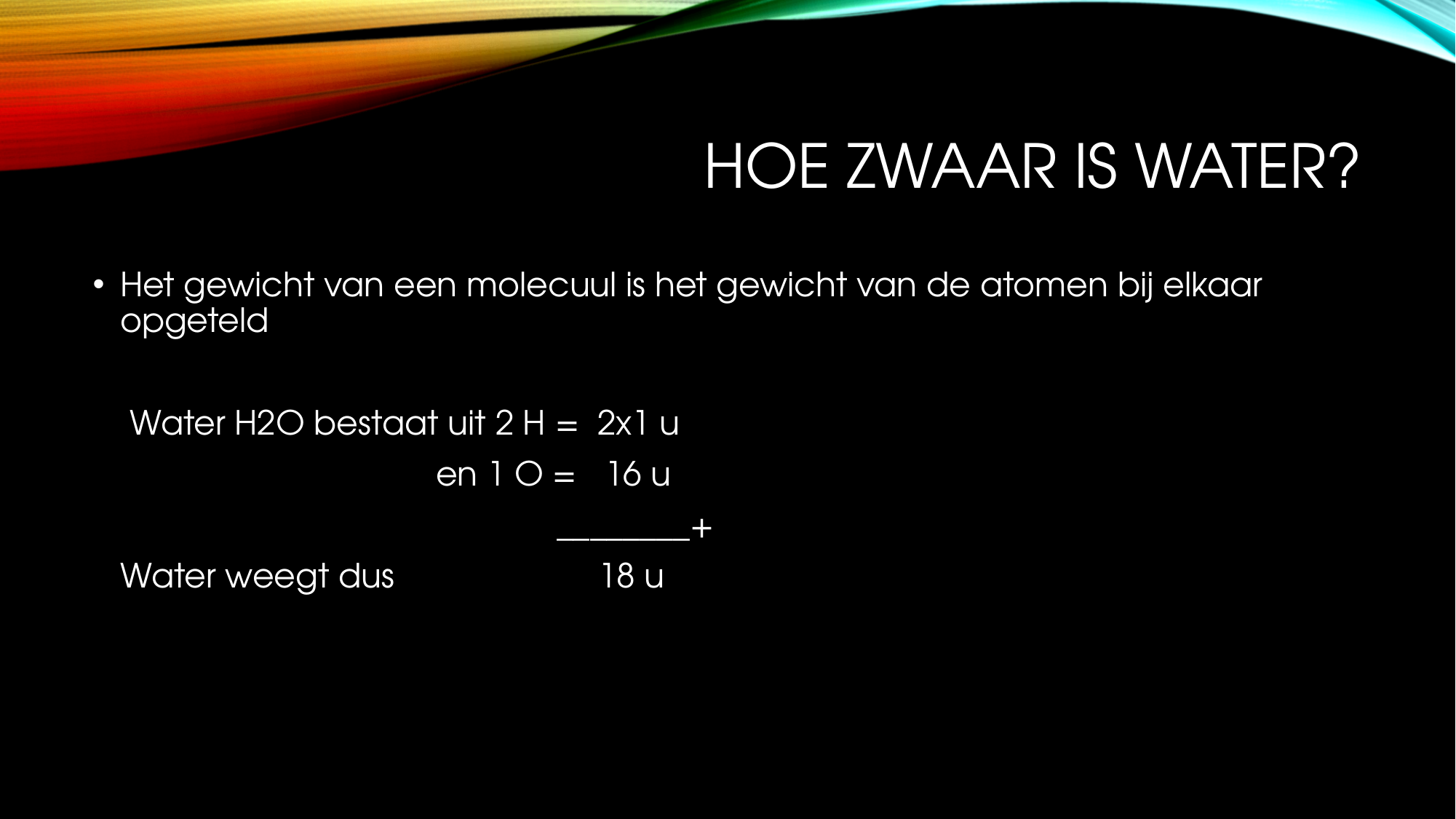

# Hoe zwaar is water?
Het gewicht van een molecuul is het gewicht van de atomen bij elkaar opgeteld

    Water H2O bestaat uit 2 H =  2x1 u
                                     en 1 O =   16 u
                                                  ________+
   Water weegt dus                      18 u